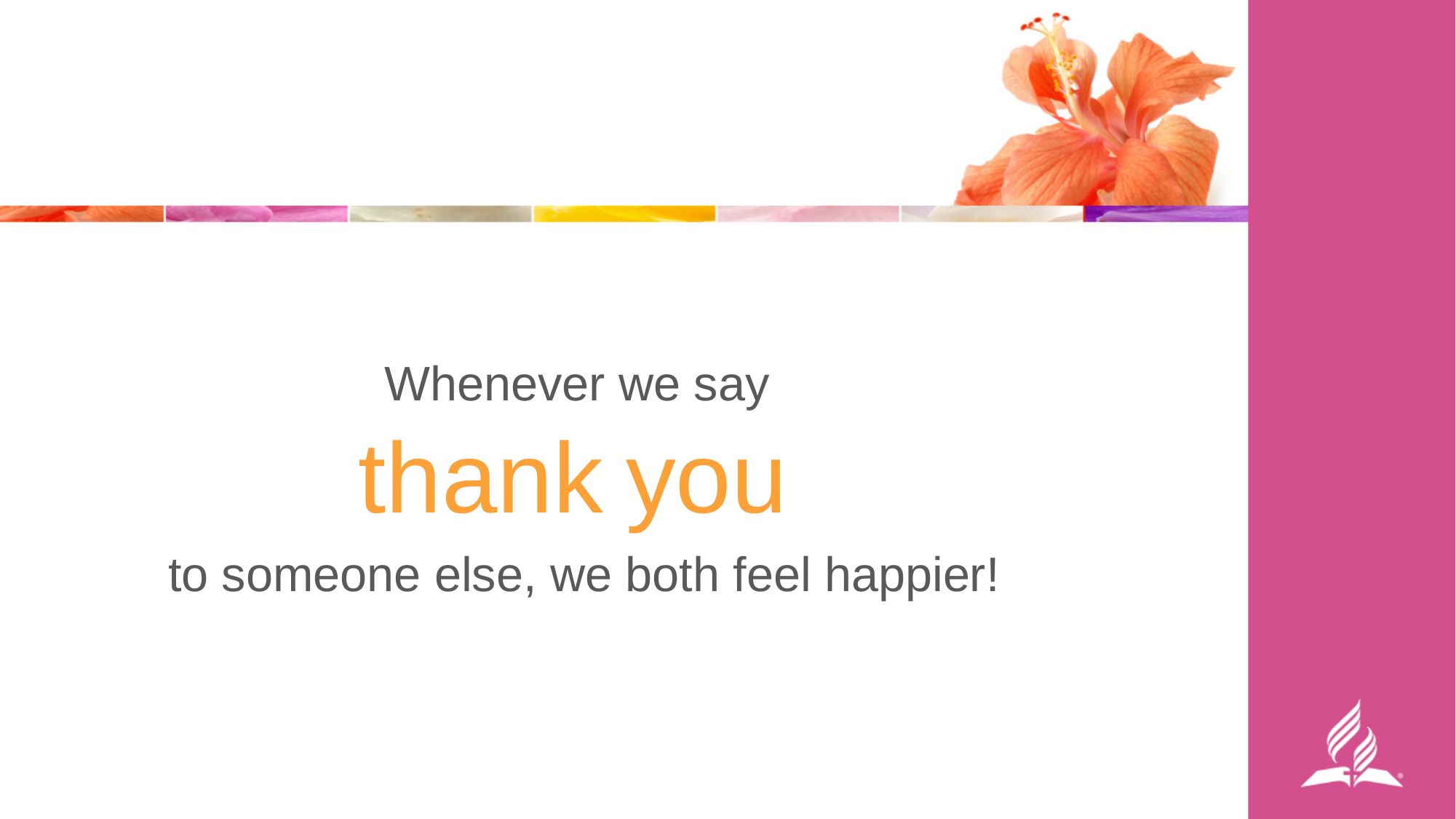

Whenever we say
thank you
to someone else, we both feel happier!